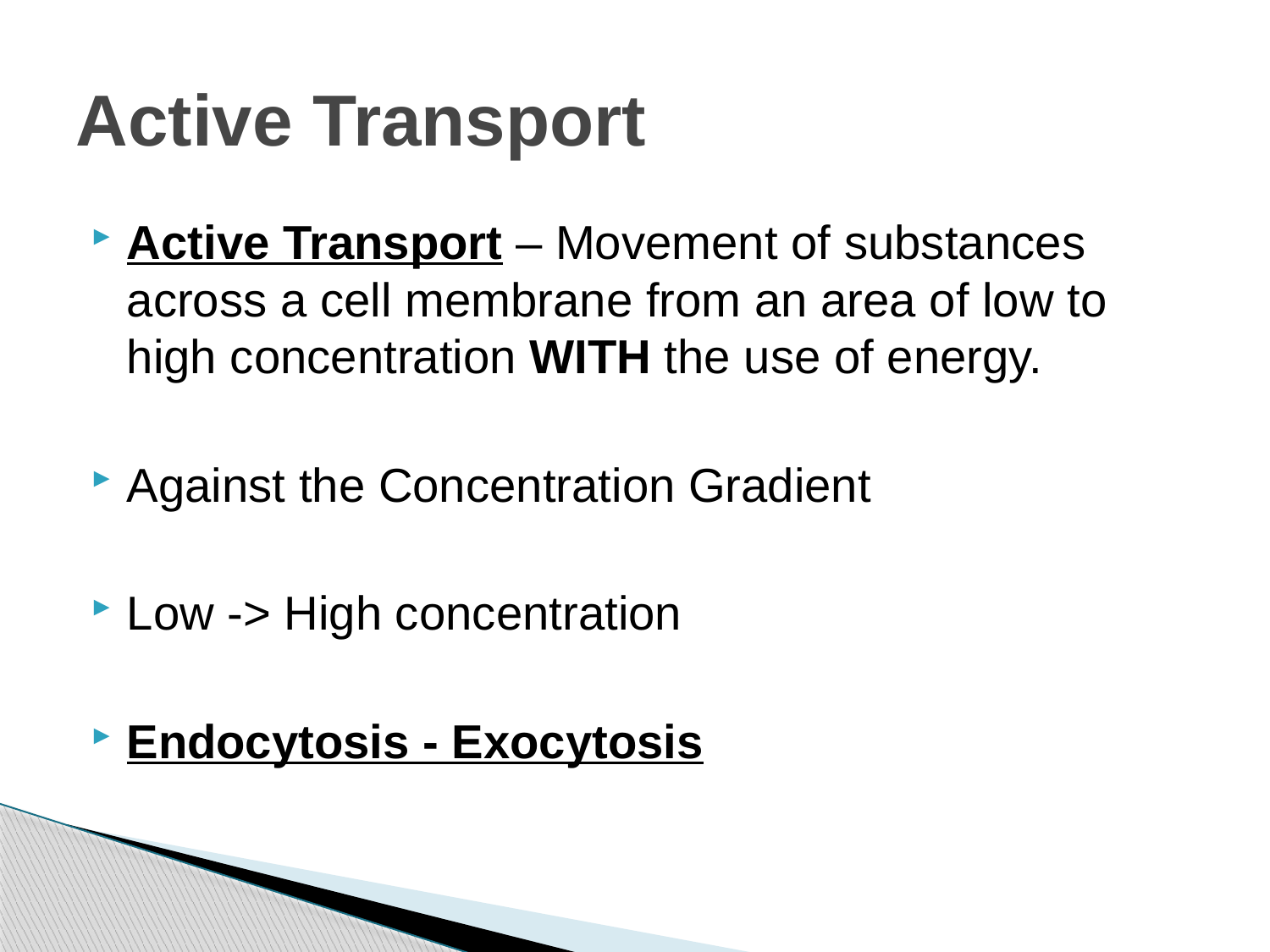

# Active Transport
Active Transport – Movement of substances across a cell membrane from an area of low to high concentration WITH the use of energy.

Against the Concentration Gradient

Low -> High concentration

Endocytosis - Exocytosis